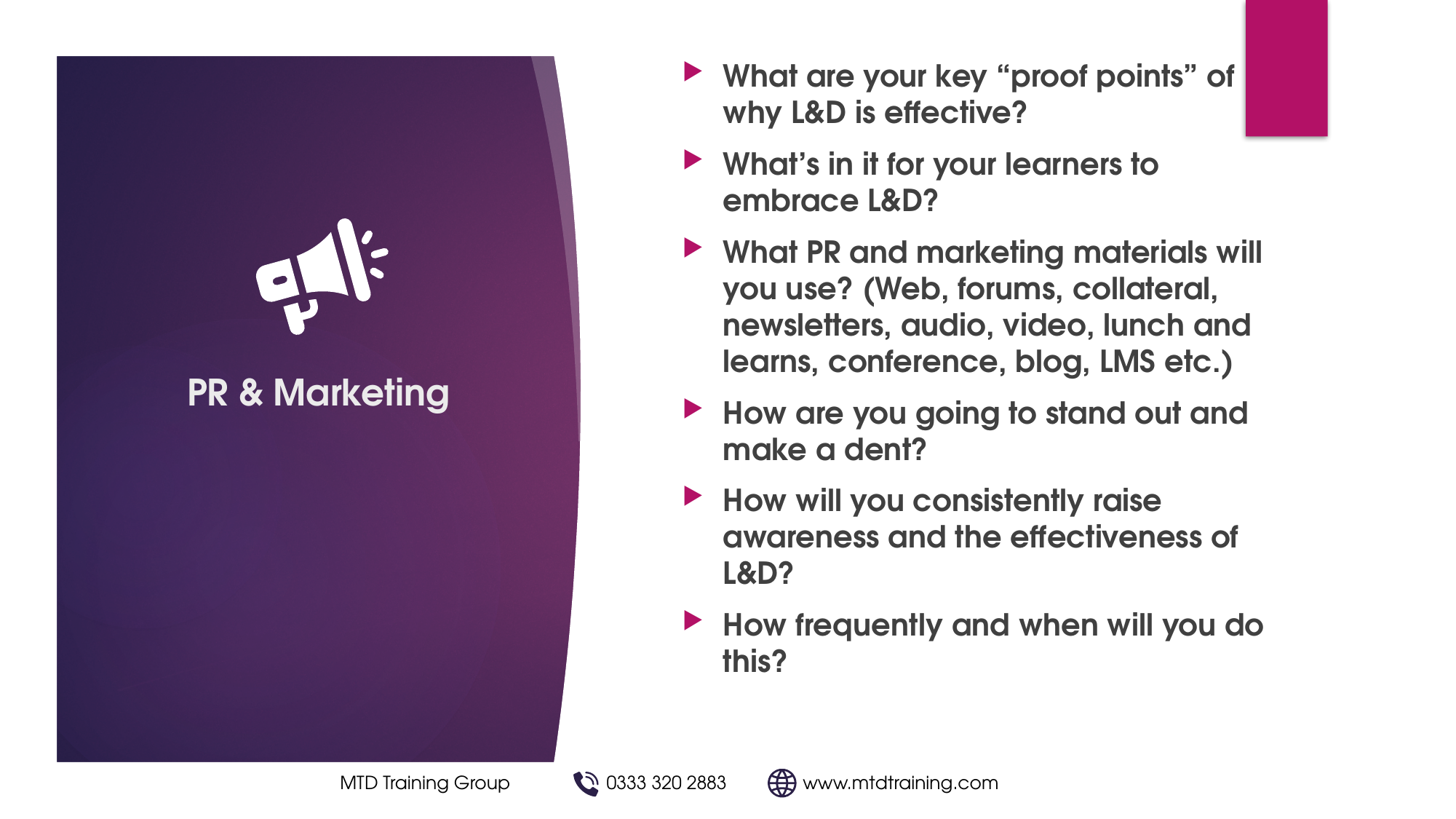

# PR & Marketing
What are your key “proof points” of why L&D is effective?
What’s in it for your learners to embrace L&D?
What PR and marketing materials will you use? (Web, forums, collateral, newsletters, audio, video, lunch and learns, conference, blog, LMS etc.)
How are you going to stand out and make a dent?
How will you consistently raise awareness and the effectiveness of L&D?
How frequently and when will you do this?